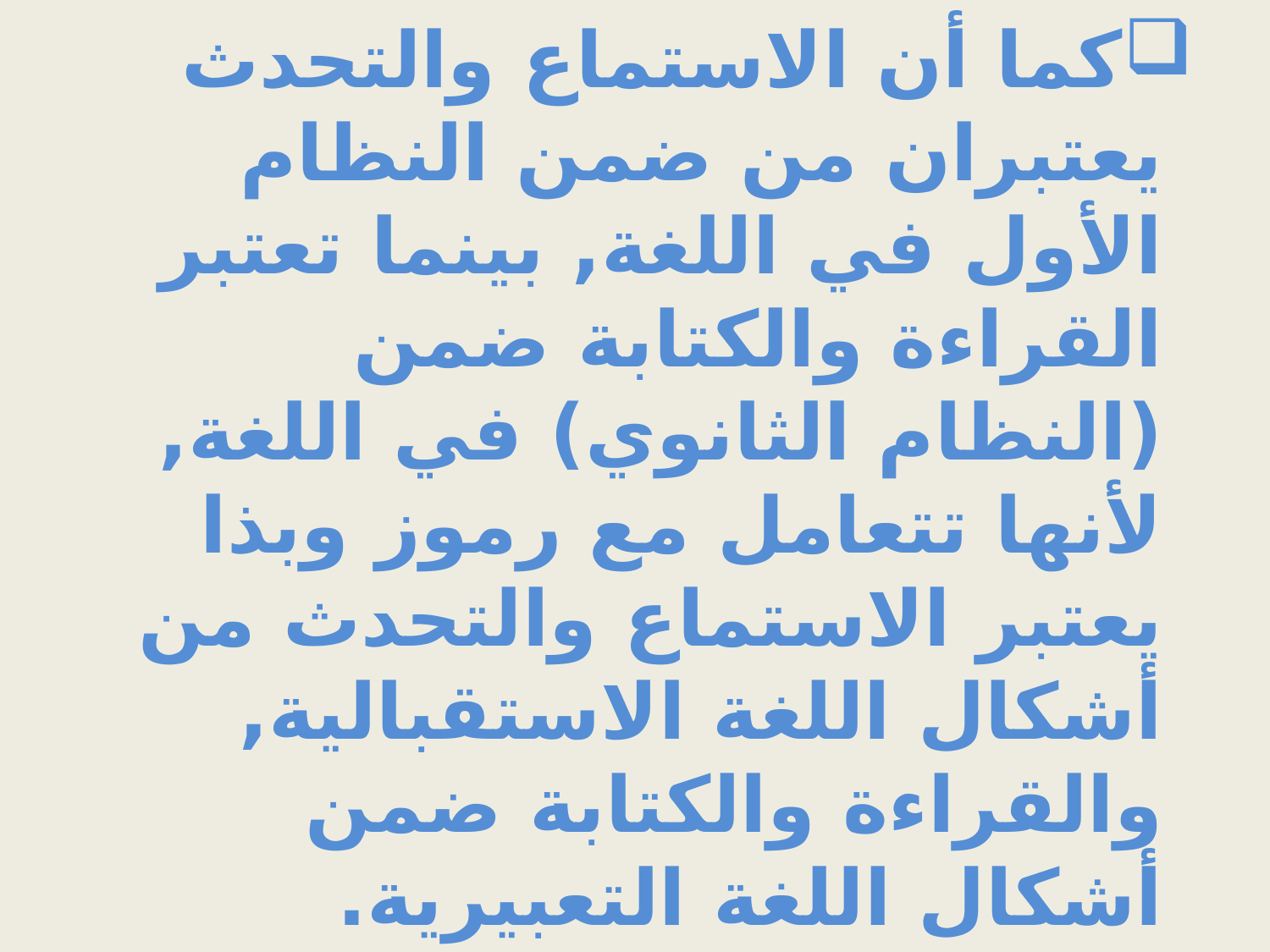

# كما أن الاستماع والتحدث يعتبران من ضمن النظام الأول في اللغة, بينما تعتبر القراءة والكتابة ضمن (النظام الثانوي) في اللغة, لأنها تتعامل مع رموز وبذا يعتبر الاستماع والتحدث من أشكال اللغة الاستقبالية, والقراءة والكتابة ضمن أشكال اللغة التعبيرية.